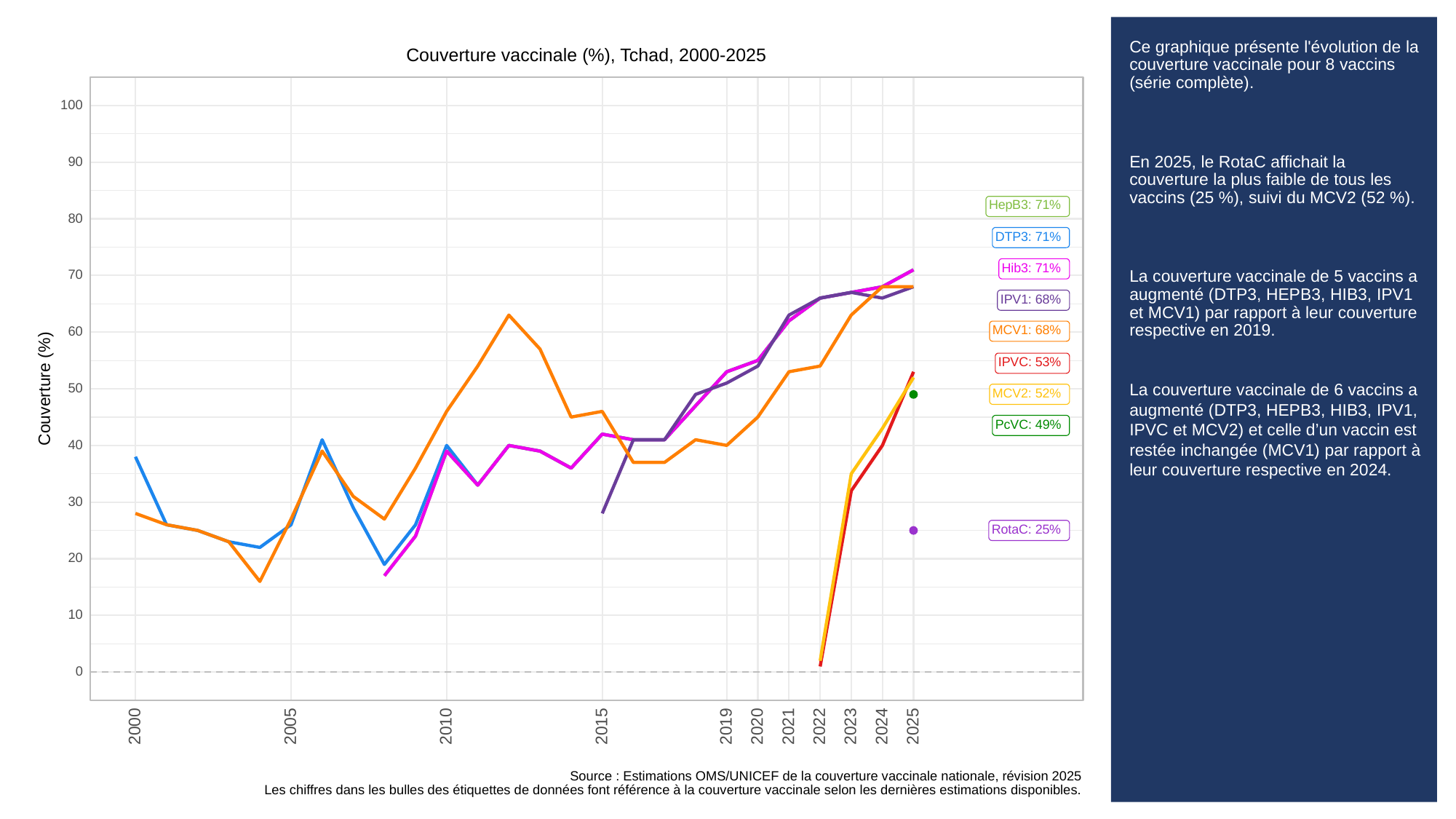

# Ce graphique présente l'évolution de la couverture vaccinale pour 8 vaccins (série complète).

En 2025, le RotaC affichait la couverture la plus faible de tous les vaccins (25 %), suivi du MCV2 (52 %).

La couverture vaccinale de 5 vaccins a augmenté (DTP3, HEPB3, HIB3, IPV1 et MCV1) par rapport à leur couverture respective en 2019.

La couverture vaccinale de 6 vaccins a augmenté (DTP3, HEPB3, HIB3, IPV1, IPVC et MCV2) et celle d’un vaccin est restée inchangée (MCV1) par rapport à leur couverture respective en 2024.

Couverture vaccinale (%), Tchad, 2000-2025

100

90

HepB3: 71%

80

DTP3: 71%

Hib3: 71%

70

IPV1: 68%

MCV1: 68%
60

IPVC: 53%

Couverture (%)
50

MCV2: 52%

PcVC: 49%
40

30

RotaC: 25%

20

10

0

2023
2000
2005
2010
2015
2019
2020
2021
2022
2024
2025
Source : Estimations OMS/UNICEF de la couverture vaccinale nationale, révision 2025
Les chiffres dans les bulles des étiquettes de données font référence à la couverture vaccinale selon les dernières estimations disponibles.